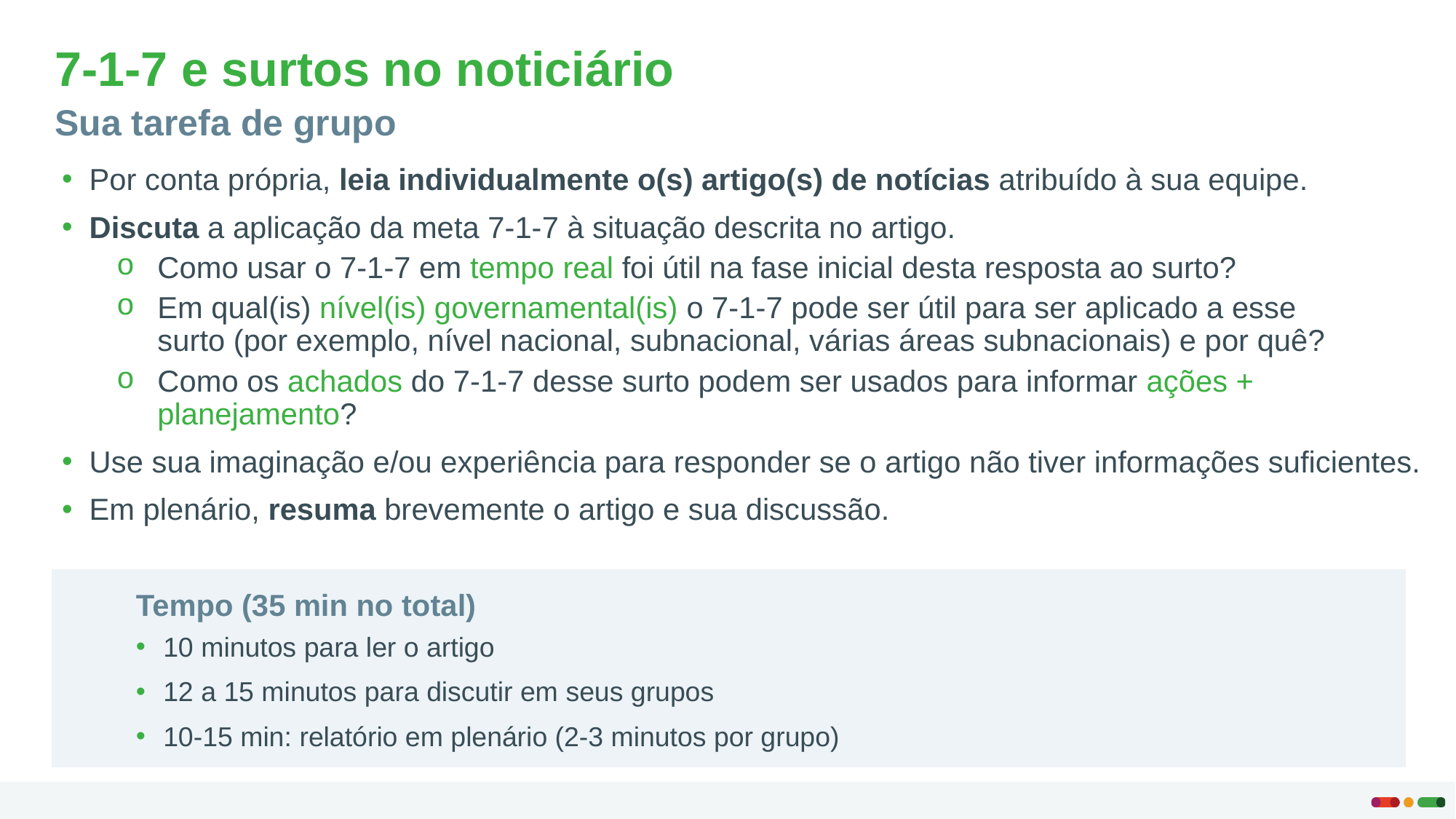

# 7-1-7 e surtos no noticiário
Sua tarefa de grupo
Por conta própria, leia individualmente o(s) artigo(s) de notícias atribuído à sua equipe.
Discuta a aplicação da meta 7-1-7 à situação descrita no artigo.
Como usar o 7-1-7 em tempo real foi útil na fase inicial desta resposta ao surto?
Em qual(is) nível(is) governamental(is) o 7-1-7 pode ser útil para ser aplicado a esse
surto (por exemplo, nível nacional, subnacional, várias áreas subnacionais) e por quê?
Como os achados do 7-1-7 desse surto podem ser usados para informar ações + planejamento?
Use sua imaginação e/ou experiência para responder se o artigo não tiver informações suficientes.
Em plenário, resuma brevemente o artigo e sua discussão.

Tempo (35 min no total)
10 minutos para ler o artigo
12 a 15 minutos para discutir em seus grupos
10-15 min: relatório em plenário (2-3 minutos por grupo)